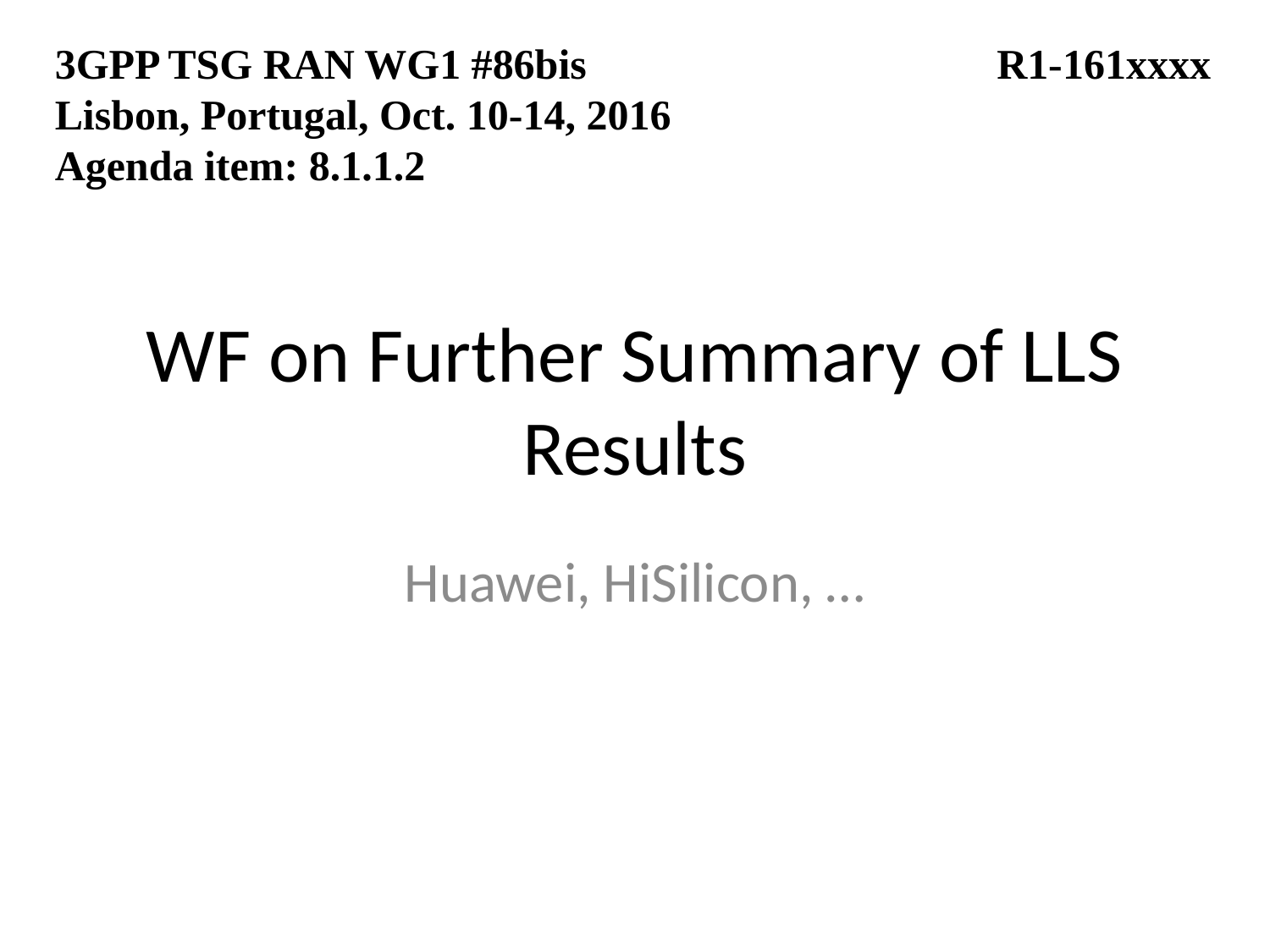

3GPP TSG RAN WG1 #86bis			     R1-161xxxx
Lisbon, Portugal, Oct. 10-14, 2016
Agenda item: 8.1.1.2
# WF on Further Summary of LLS Results
Huawei, HiSilicon, …